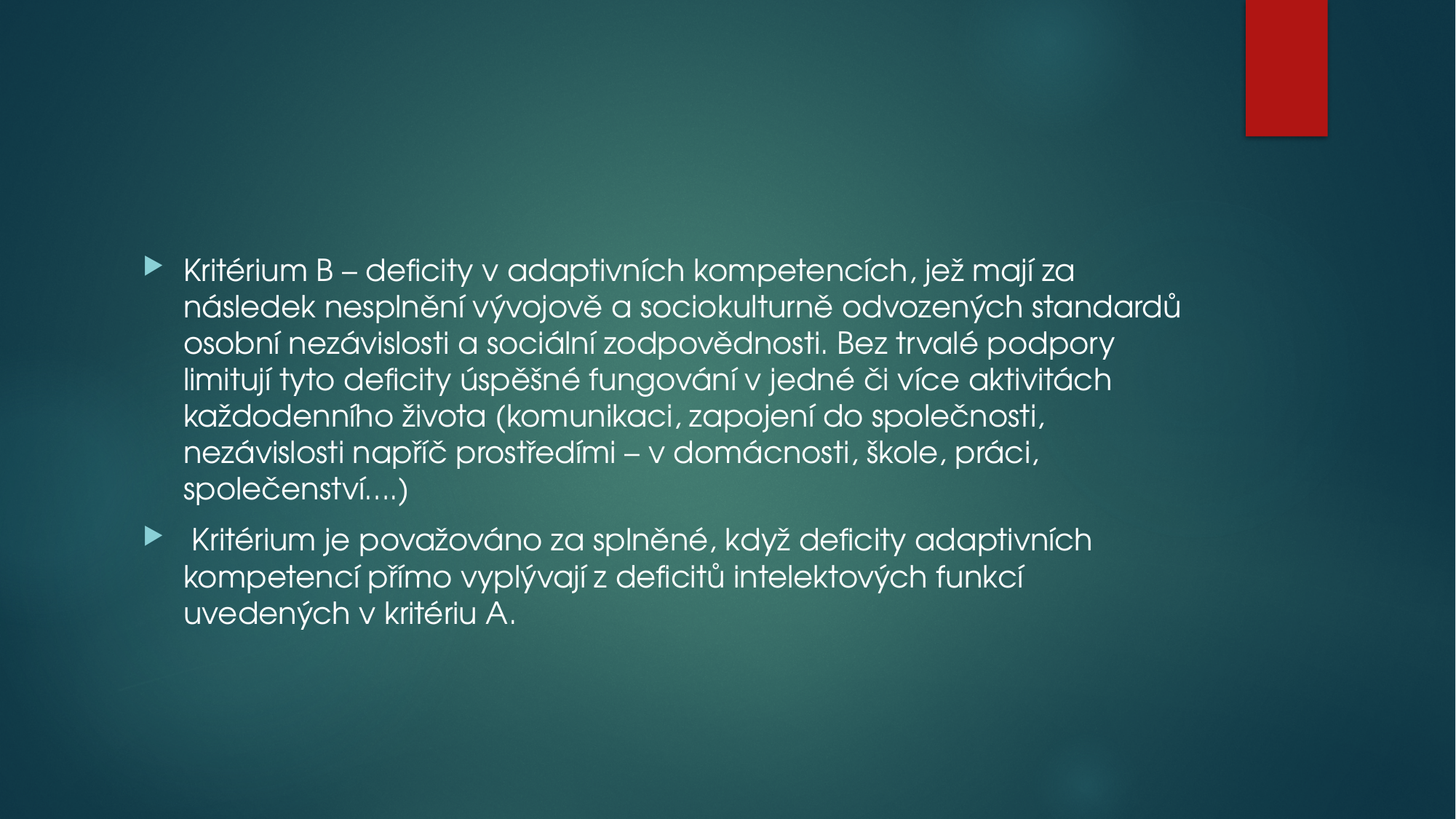

#
Kritérium B – deficity v adaptivních kompetencích, jež mají za následek nesplnění vývojově a sociokulturně odvozených standardů osobní nezávislosti a sociální zodpovědnosti. Bez trvalé podpory limitují tyto deficity úspěšné fungování v jedné či více aktivitách každodenního života (komunikaci, zapojení do společnosti, nezávislosti napříč prostředími – v domácnosti, škole, práci, společenství….)
 Kritérium je považováno za splněné, když deficity adaptivních kompetencí přímo vyplývají z deficitů intelektových funkcí uvedených v kritériu A.